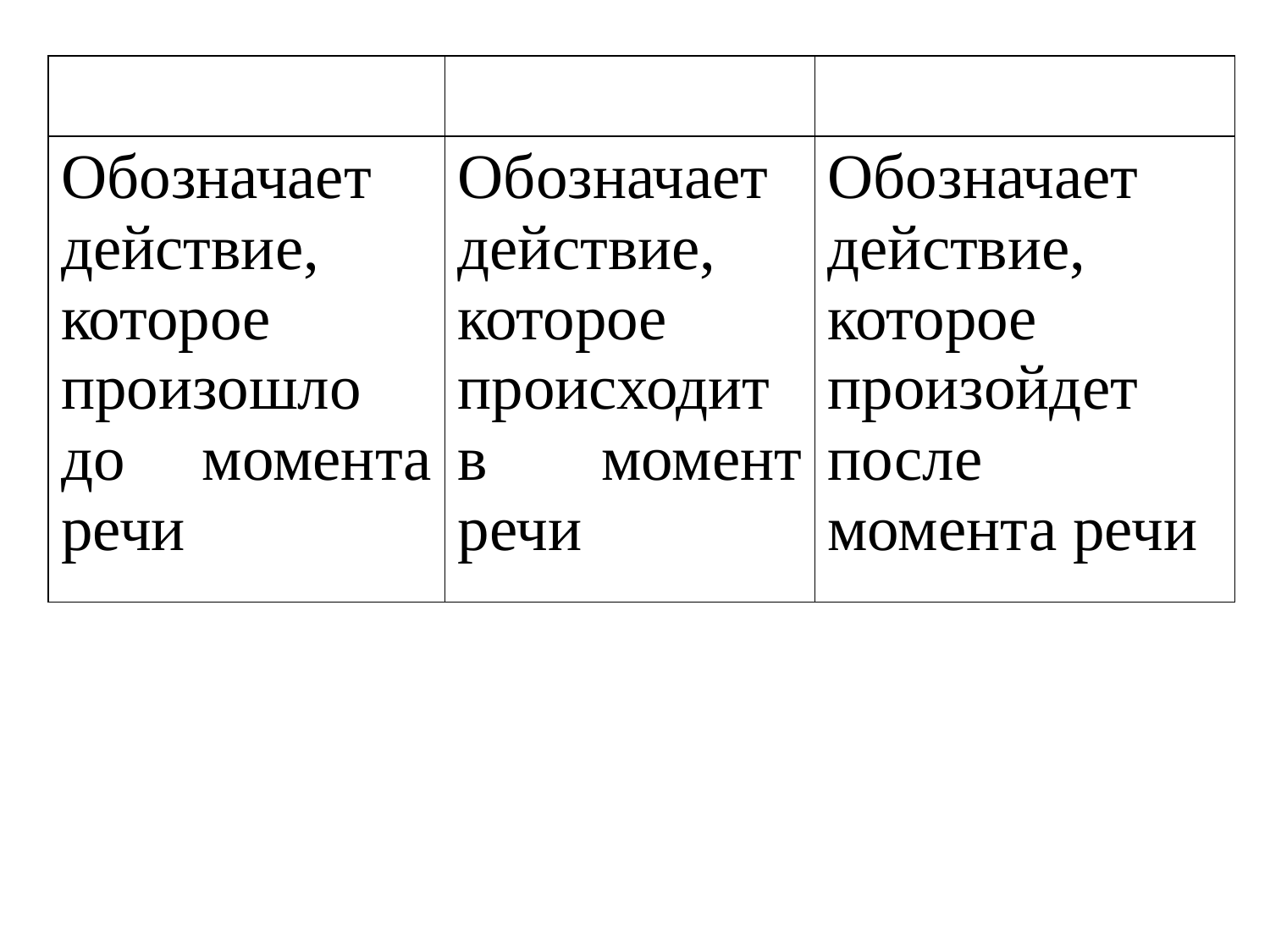

|  |  |  |
| --- | --- | --- |
| Обозначает действие, которое произошло до момента речи | Обозначает действие, которое происходит в момент речи | Обозначает действие, которое произойдет после момента речи |